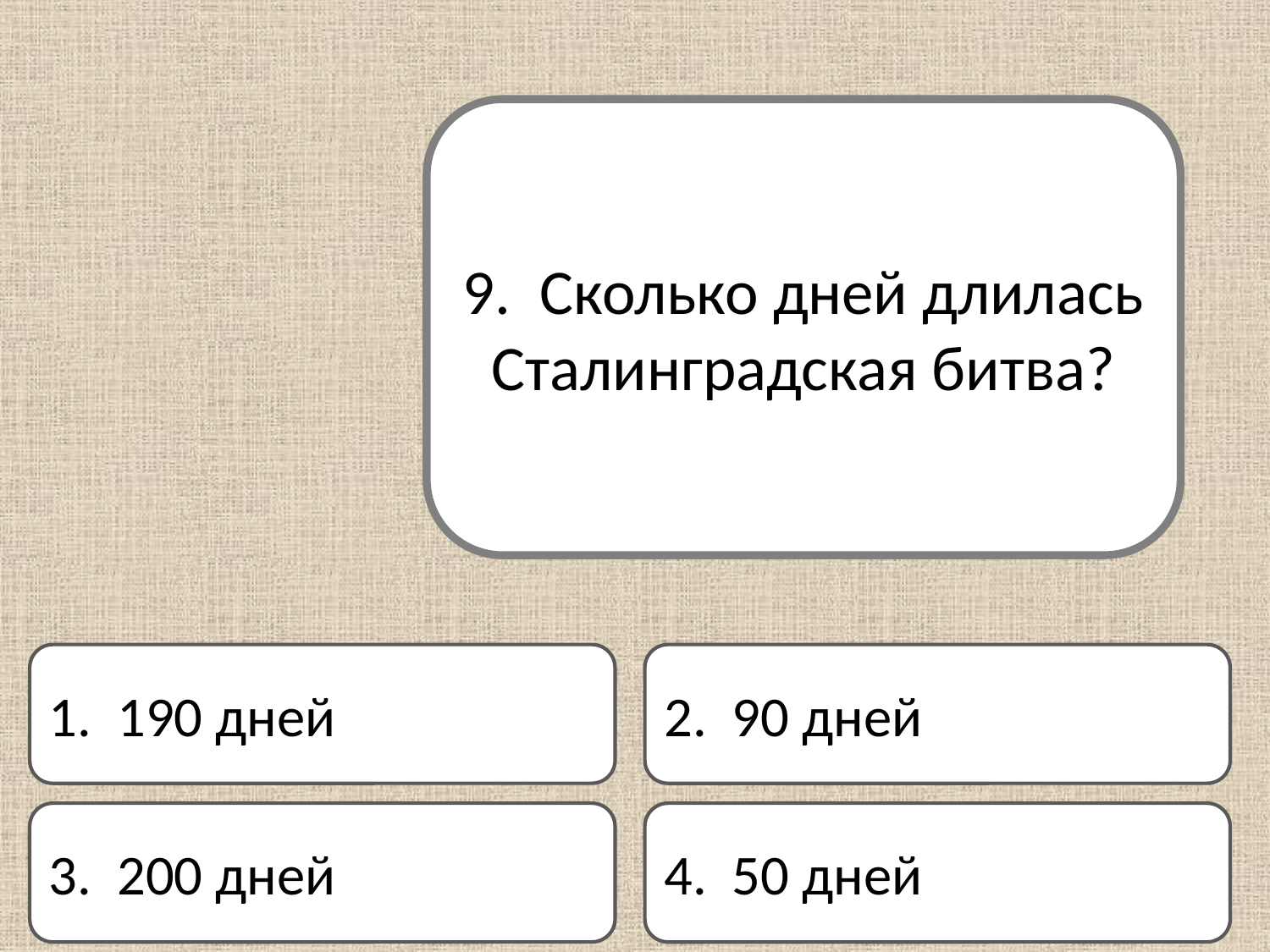

9.  Сколько дней длилась Сталинградская битва?
1.  190 дней
2.  90 дней
3.  200 дней
4.  50 дней